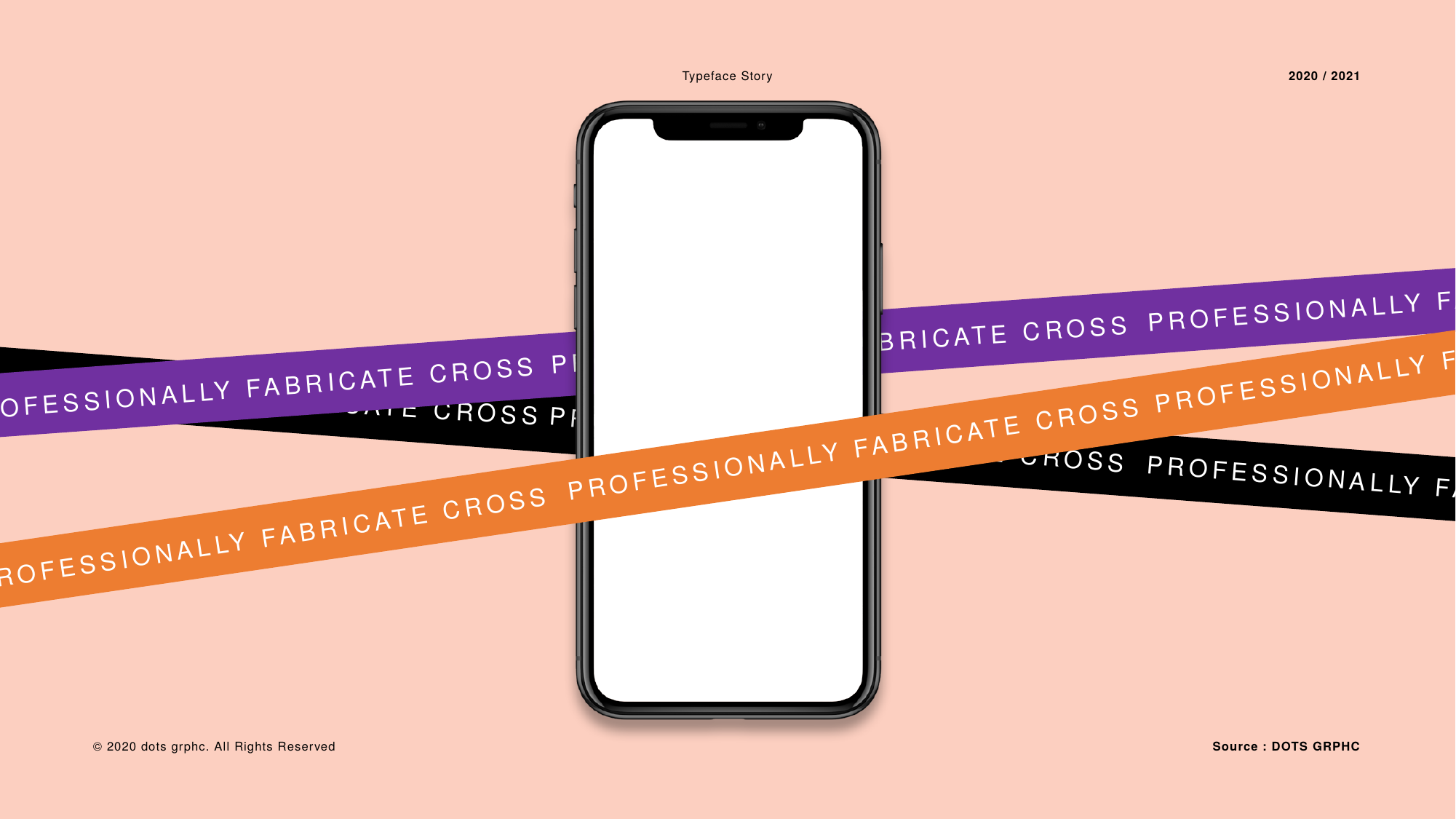

Typeface Story
2020 / 2021

PROFESSIONALLY FABR
PROFESSIONALLY FABRICATE CROSS

PROFESSIONALLY FABRICATE CROSS
Source : DOTS GRPHC
© 2020 dots grphc. All Rights Reserved